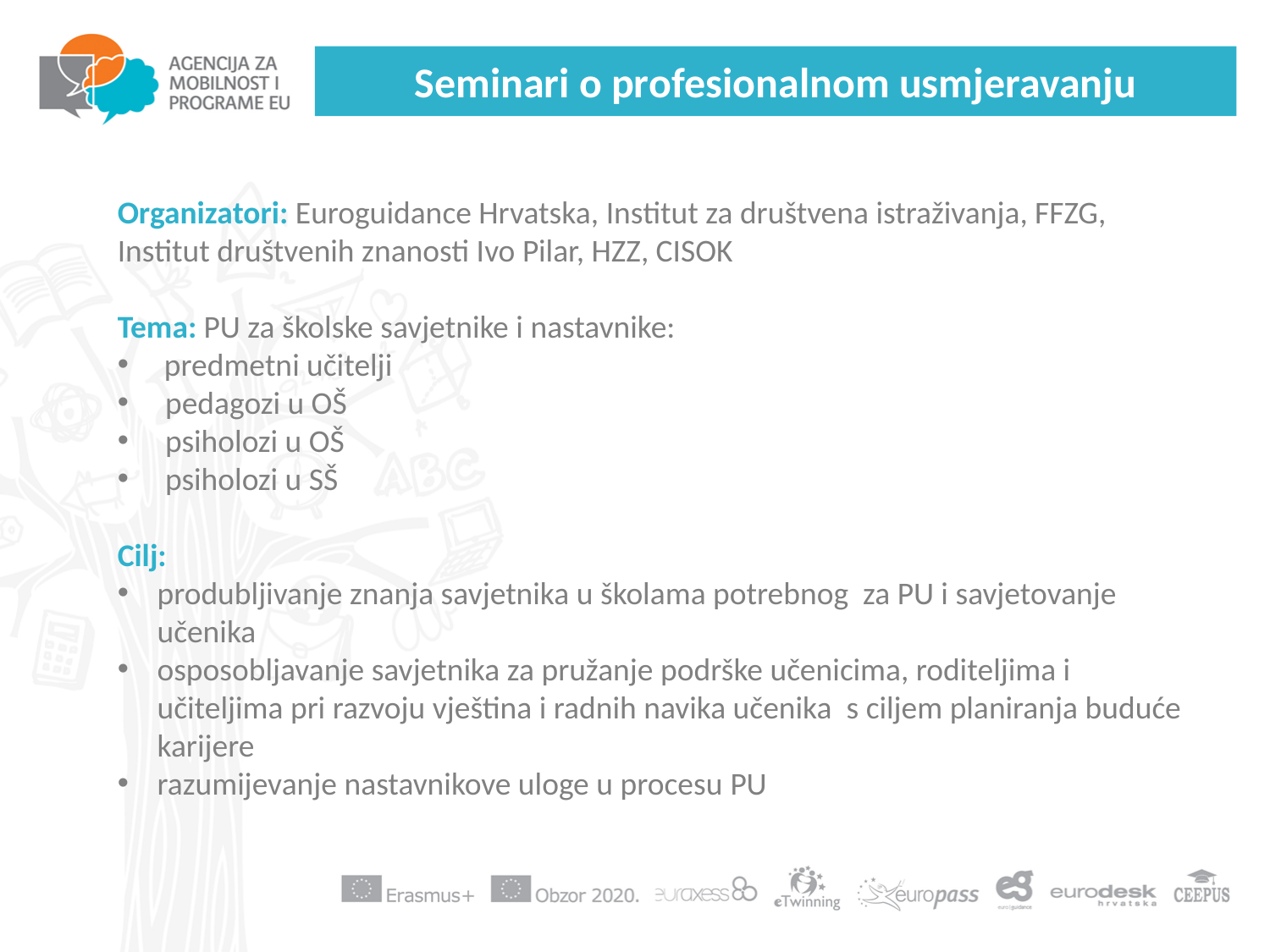

# Seminari o profesionalnom usmjeravanju
Organizatori: Euroguidance Hrvatska, Institut za društvena istraživanja, FFZG, Institut društvenih znanosti Ivo Pilar, HZZ, CISOK

Tema: PU za školske savjetnike i nastavnike:
 predmetni učitelji
pedagozi u OŠ
psiholozi u OŠ
psiholozi u SŠ

Cilj:
produbljivanje znanja savjetnika u školama potrebnog  za PU i savjetovanje učenika
osposobljavanje savjetnika za pružanje podrške učenicima, roditeljima i učiteljima pri razvoju vještina i radnih navika učenika  s ciljem planiranja buduće karijere
razumijevanje nastavnikove uloge u procesu PU